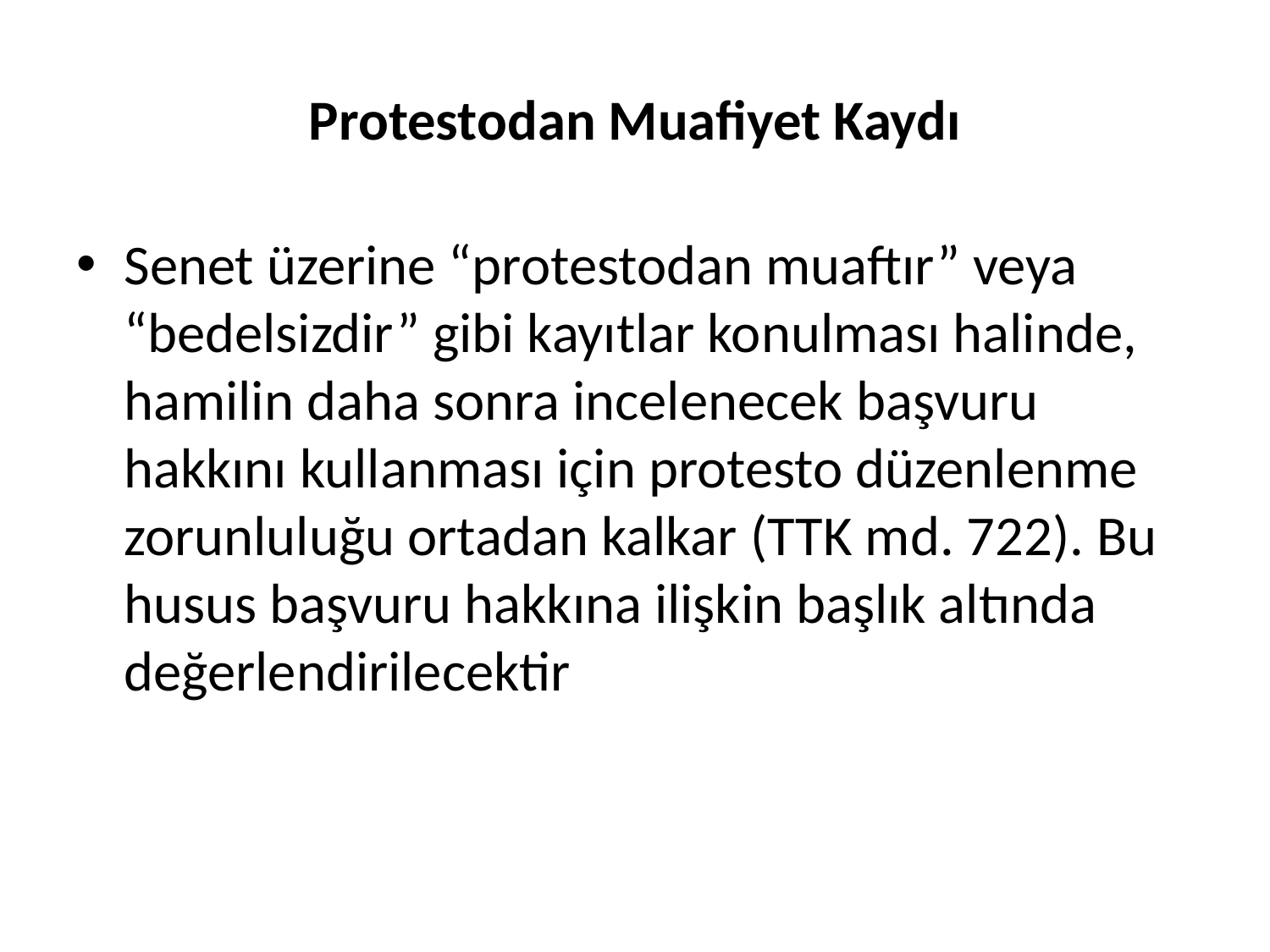

# Protestodan Muafiyet Kaydı
Senet üzerine “protestodan muaftır” veya “bedelsizdir” gibi kayıtlar konulması halinde, hamilin daha sonra incelenecek başvuru hakkını kullanması için protesto düzenlenme zorunluluğu ortadan kalkar (TTK md. 722). Bu husus başvuru hakkına ilişkin başlık altında değerlendirilecektir